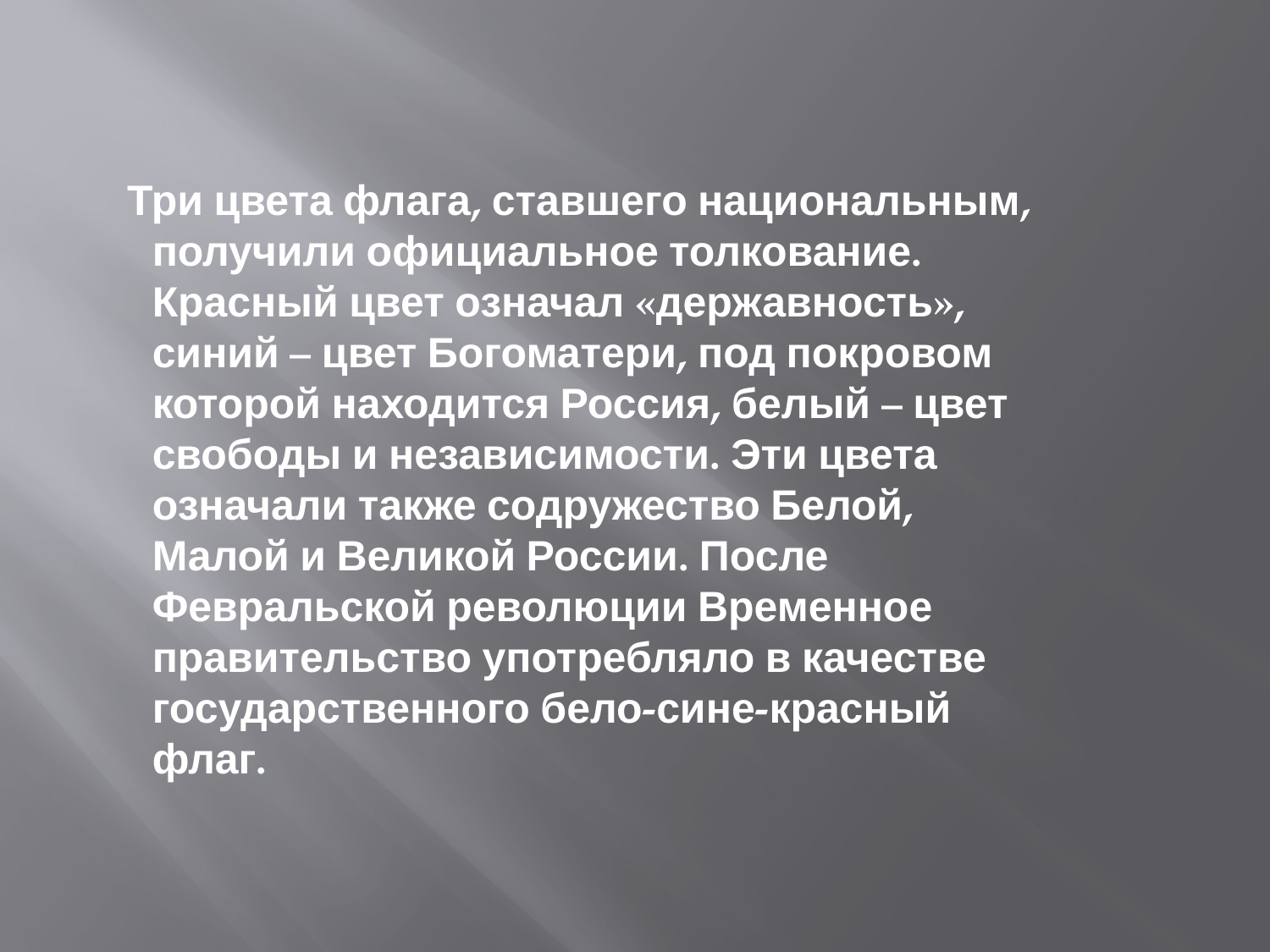

Три цвета флага, ставшего национальным, получили официальное толкование. Красный цвет означал «державность», синий – цвет Богоматери, под покровом которой находится Россия, белый – цвет свободы и независимости. Эти цвета означали также содружество Белой, Малой и Великой России. После Февральской революции Временное правительство употребляло в качестве государственного бело-сине-красный флаг.